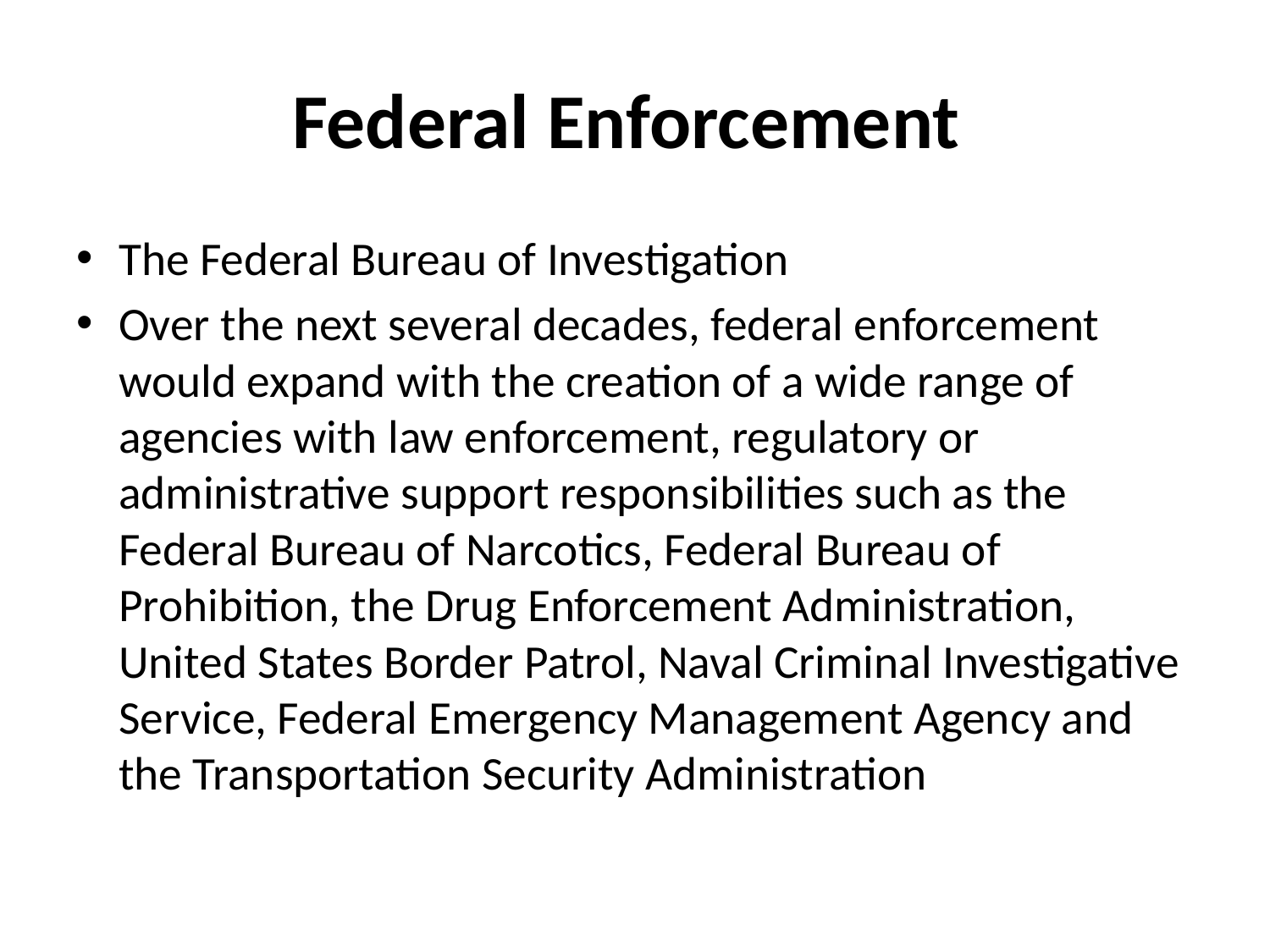

# Federal Enforcement
The Federal Bureau of Investigation
Over the next several decades, federal enforcement would expand with the creation of a wide range of agencies with law enforcement, regulatory or administrative support responsibilities such as the Federal Bureau of Narcotics, Federal Bureau of Prohibition, the Drug Enforcement Administration, United States Border Patrol, Naval Criminal Investigative Service, Federal Emergency Management Agency and the Transportation Security Administration